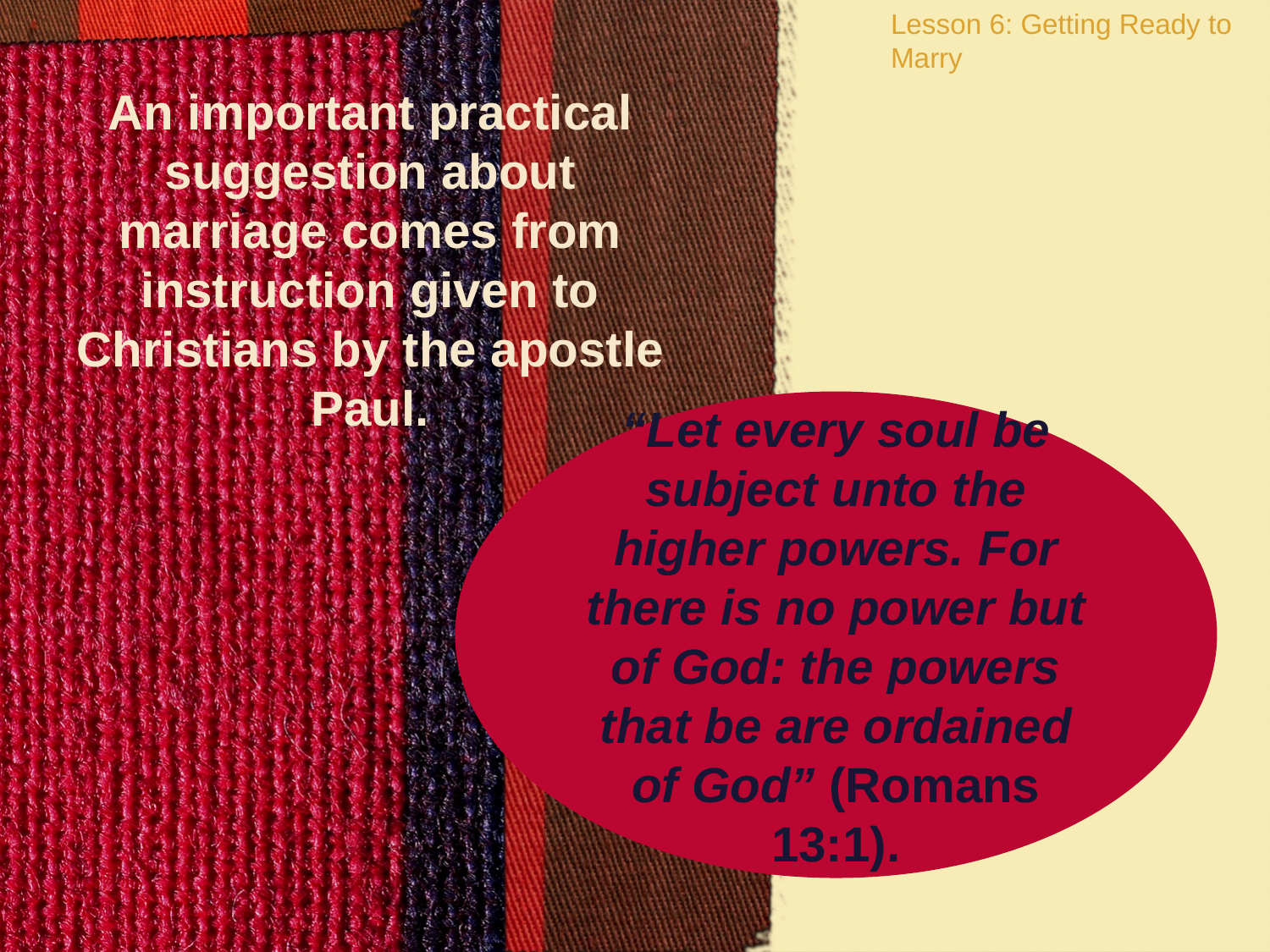

Lesson 6: Getting Ready to Marry
An important practical suggestion about marriage comes from instruction given to Christians by the apostle Paul.
“Let every soul be subject unto the higher powers. For there is no power but of God: the powers that be are ordained of God” (Romans 13:1).